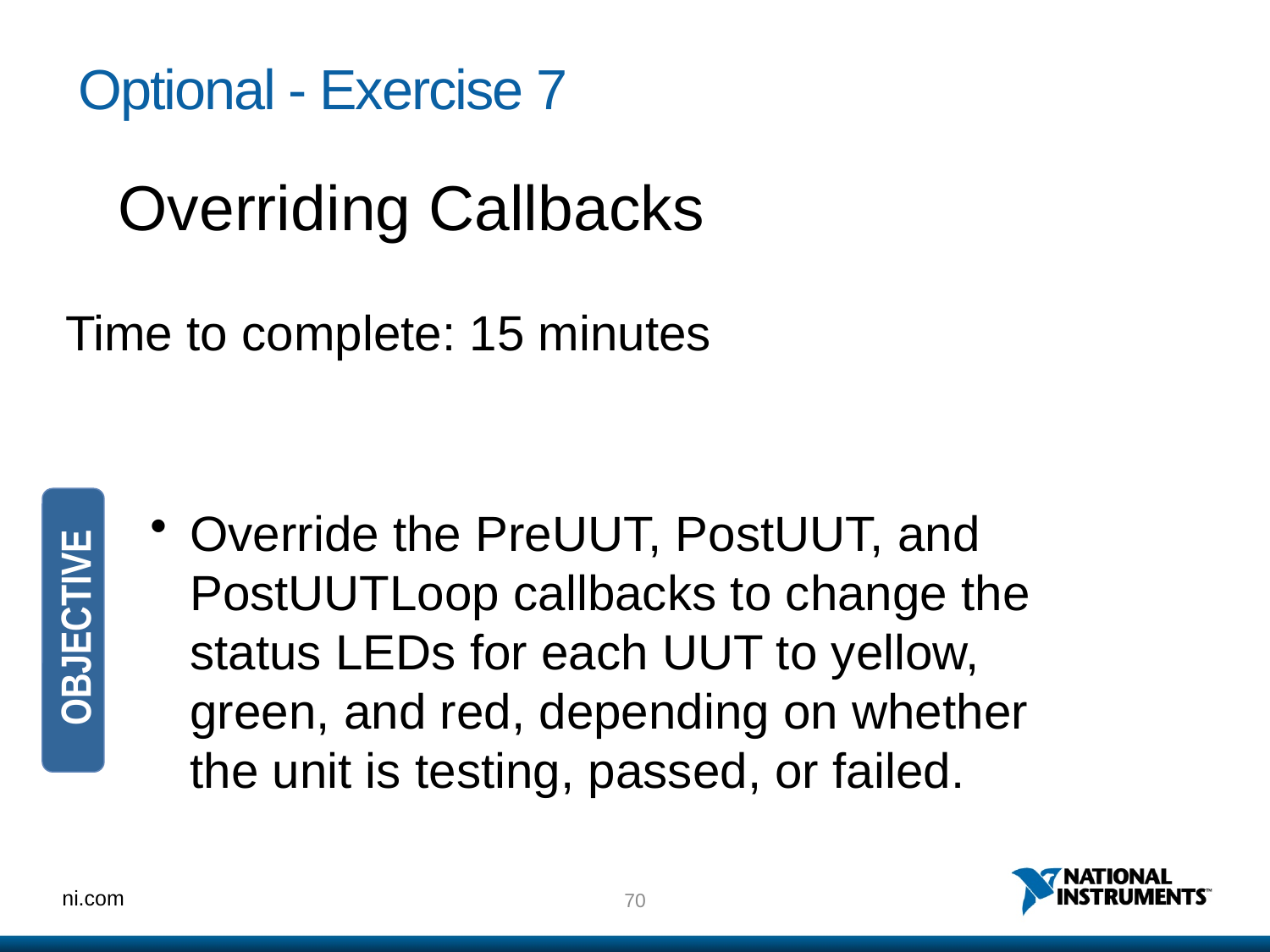

# Optional - Exercise 7
	Overriding Callbacks

Time to complete: 15 minutes
Override the PreUUT, PostUUT, and PostUUTLoop callbacks to change the status LEDs for each UUT to yellow, green, and red, depending on whether the unit is testing, passed, or failed.
OBJECTIVE